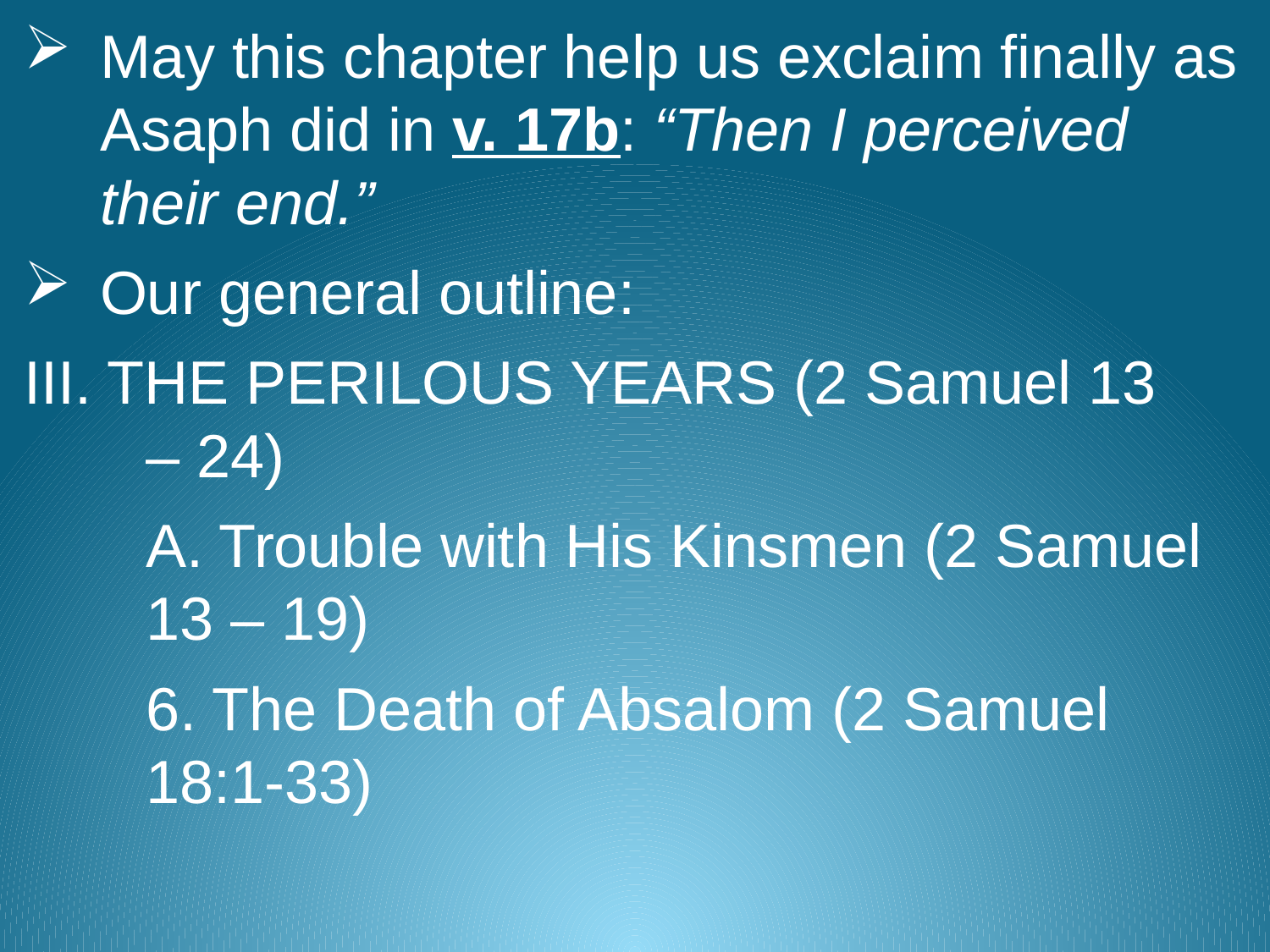

May this chapter help us exclaim finally as Asaph did in v. 17b: “Then I perceived their end.”
Our general outline:
III. THE PERILOUS YEARS (2 Samuel 13 			– 24)
		A. Trouble with His Kinsmen (2 Samuel 							13 – 19)
							6. The Death of Absalom (2 Samuel 										18:1-33)